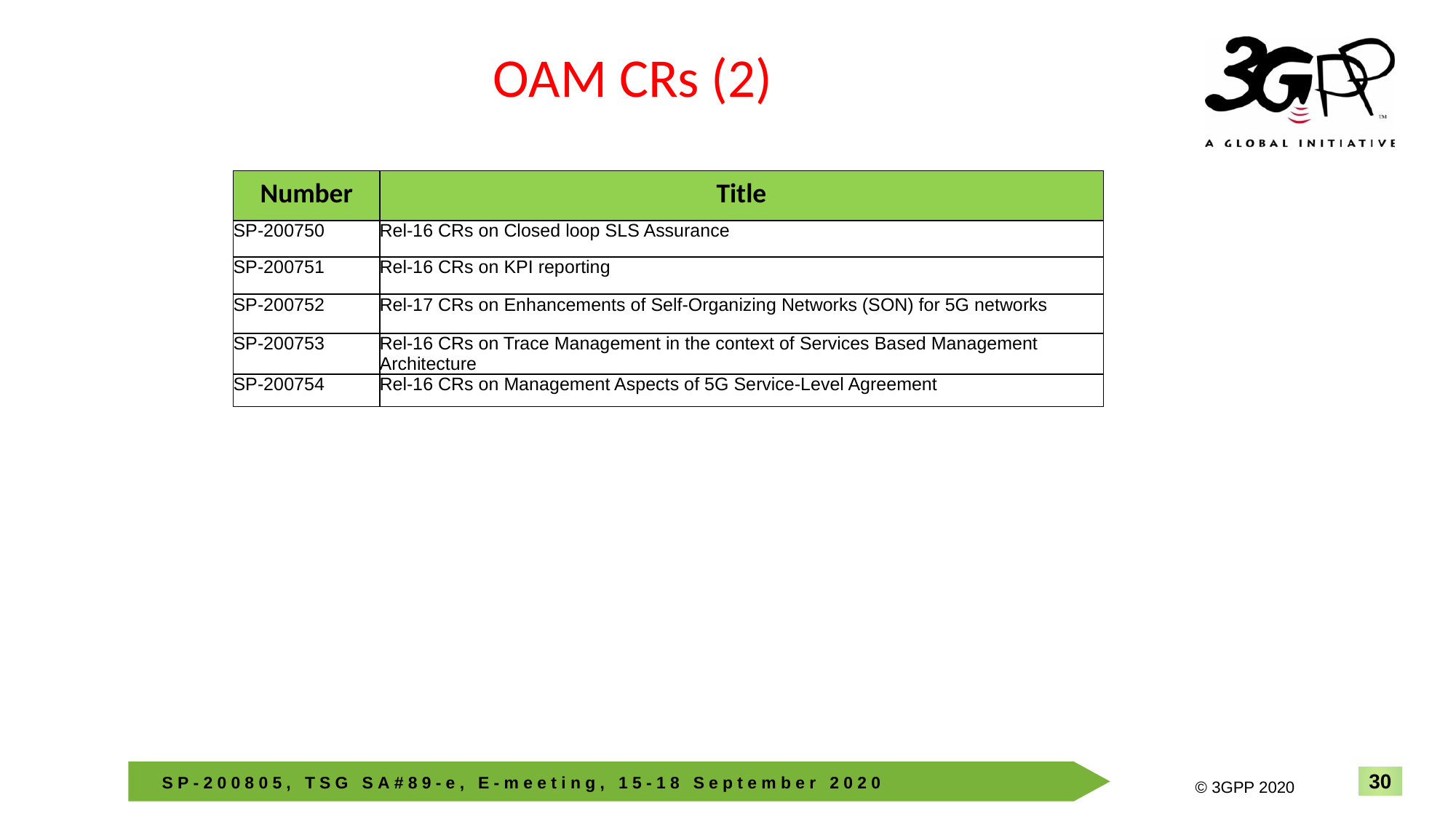

# OAM CRs (2)
| Number | Title |
| --- | --- |
| SP-200750 | Rel-16 CRs on Closed loop SLS Assurance |
| SP-200751 | Rel-16 CRs on KPI reporting |
| SP-200752 | Rel-17 CRs on Enhancements of Self-Organizing Networks (SON) for 5G networks |
| SP-200753 | Rel-16 CRs on Trace Management in the context of Services Based Management Architecture |
| SP-200754 | Rel-16 CRs on Management Aspects of 5G Service-Level Agreement |